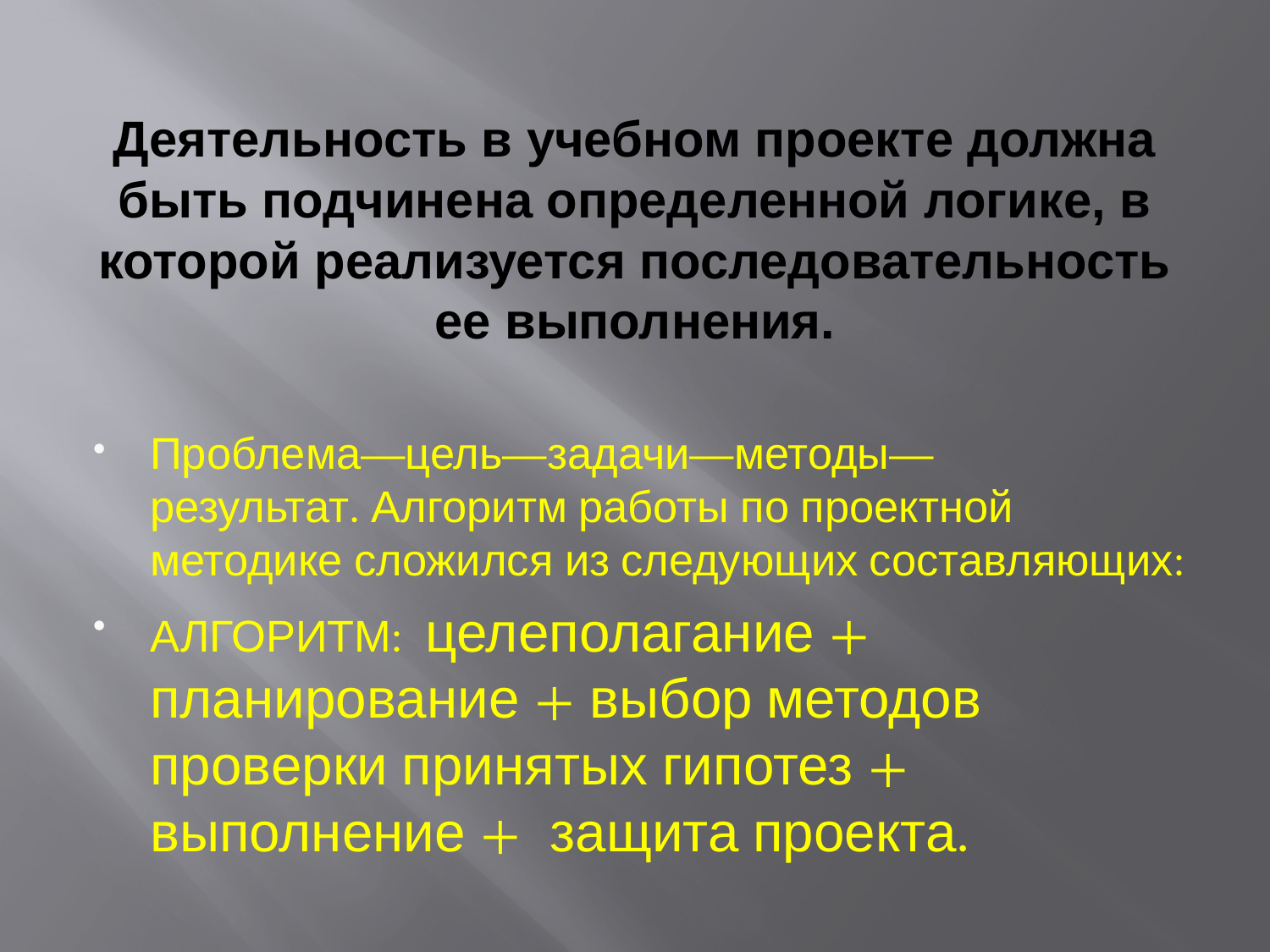

# Деятельность в учебном проекте должна быть подчинена определенной логике, в которой реализуется последовательность ее выполнения.

Проблема—цель—задачи—методы—результат. Алгоритм работы по проектной методике сложился из следующих составляющих:
АЛГОРИТМ:  целеполагание + планирование + выбор методов проверки принятых гипотез + выполнение +  защита проекта.